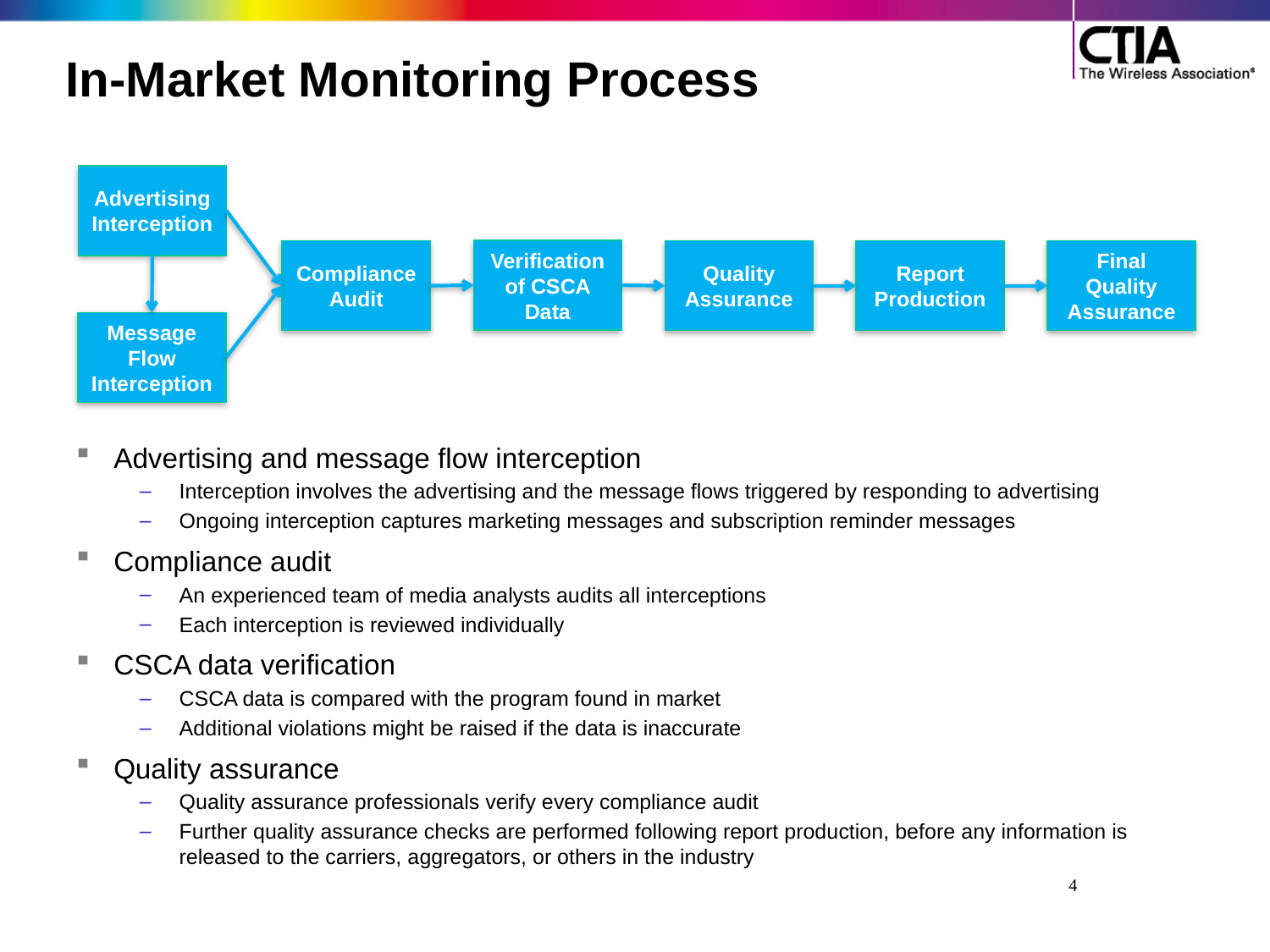

# In-Market Monitoring Process
Advertising Interception
Verification of CSCA Data
Compliance Audit
Quality Assurance
Report Production
Final Quality Assurance
Message Flow Interception
Advertising and message flow interception
Interception involves the advertising and the message flows triggered by responding to advertising
Ongoing interception captures marketing messages and subscription reminder messages
Compliance audit
An experienced team of media analysts audits all interceptions
Each interception is reviewed individually
CSCA data verification
CSCA data is compared with the program found in market
Additional violations might be raised if the data is inaccurate
Quality assurance
Quality assurance professionals verify every compliance audit
Further quality assurance checks are performed following report production, before any information is released to the carriers, aggregators, or others in the industry

4